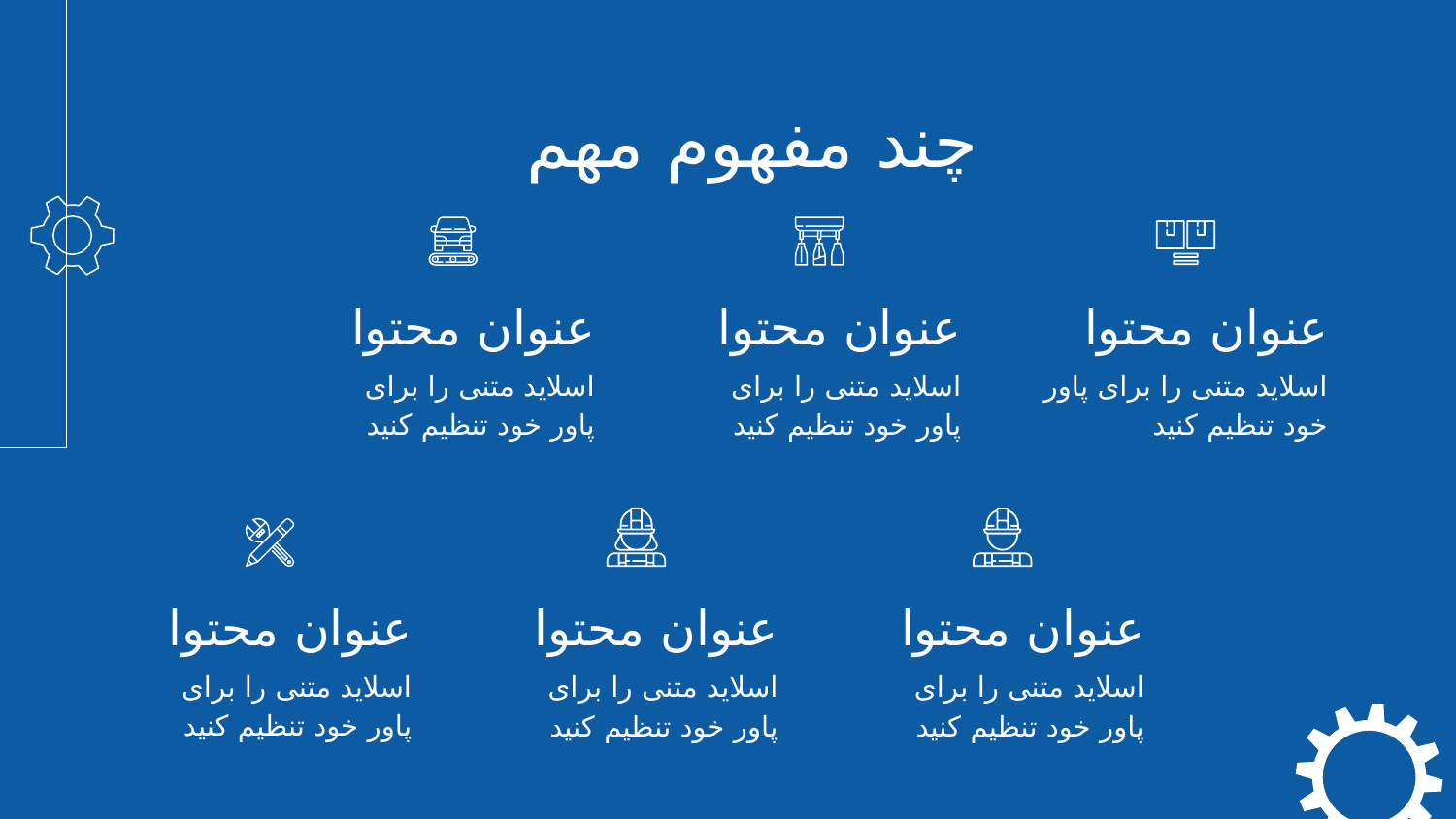

# چند مفهوم مهم

عنوان محتوا
عنوان محتوا
عنوان محتوا
اسلاید متنی را برای پاور خود تنظیم کنید
اسلاید متنی را برای پاور خود تنظیم کنید
اسلاید متنی را برای پاور خود تنظیم کنید

عنوان محتوا
عنوان محتوا
عنوان محتوا
اسلاید متنی را برای پاور خود تنظیم کنید
اسلاید متنی را برای پاور خود تنظیم کنید
اسلاید متنی را برای پاور خود تنظیم کنید